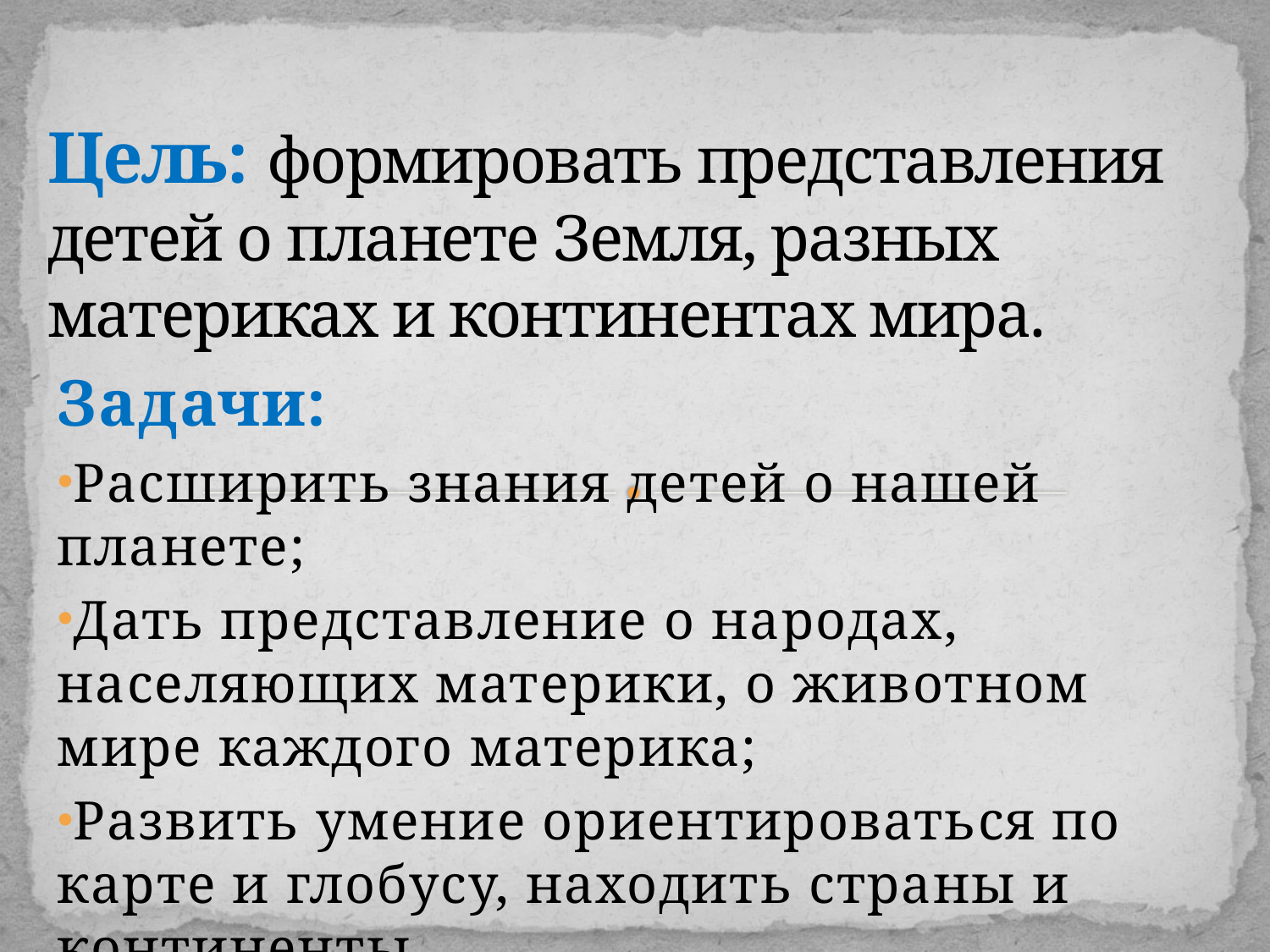

# Цель: формировать представления детей о планете Земля, разных материках и континентах мира.
Задачи:
Расширить знания детей о нашей планете;
Дать представление о народах, населяющих материки, о животном мире каждого материка;
Развить умение ориентироваться по карте и глобусу, находить страны и континенты.